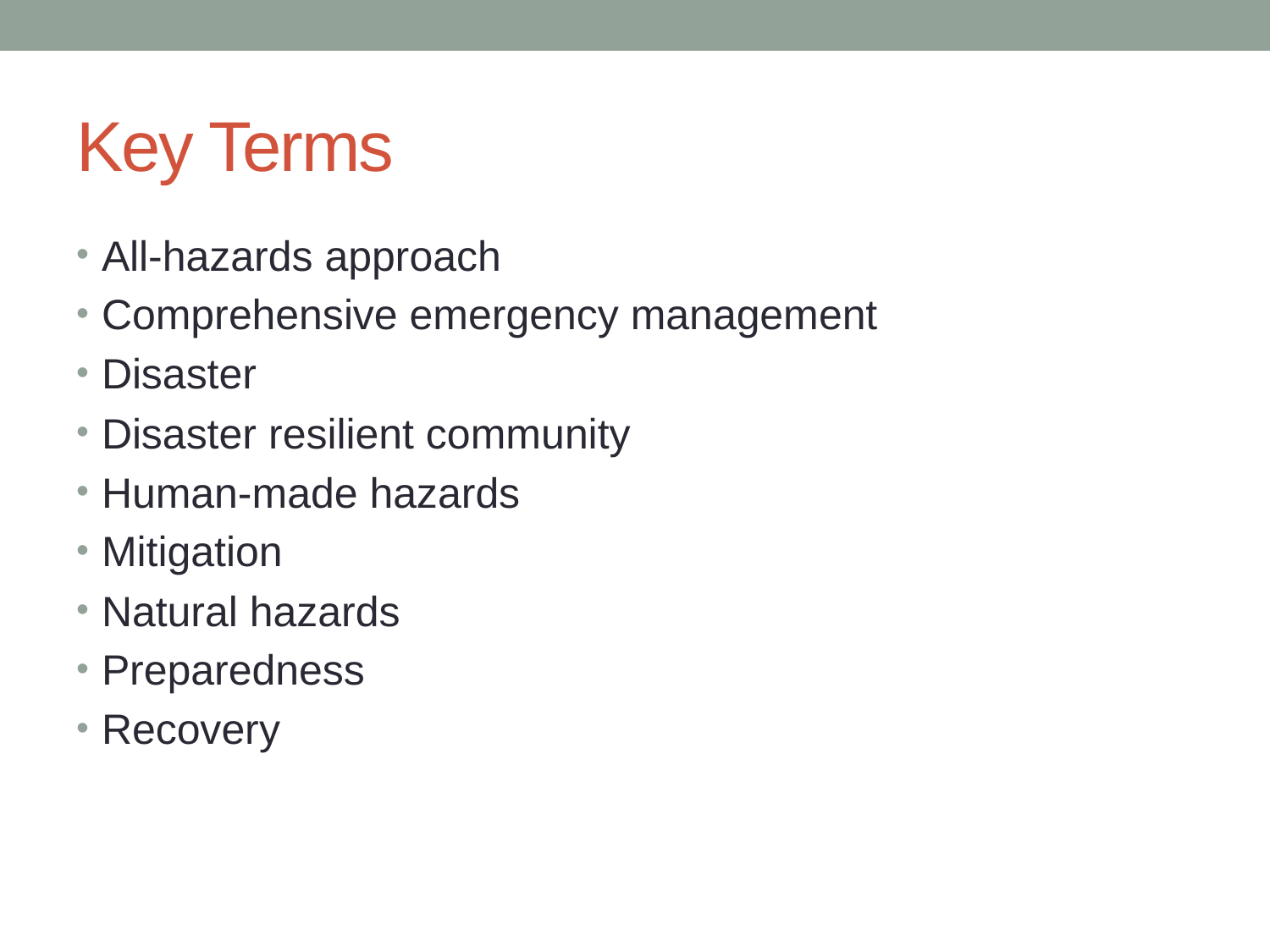

# Key Terms
All-hazards approach
Comprehensive emergency management
Disaster
Disaster resilient community
Human-made hazards
Mitigation
Natural hazards
Preparedness
Recovery